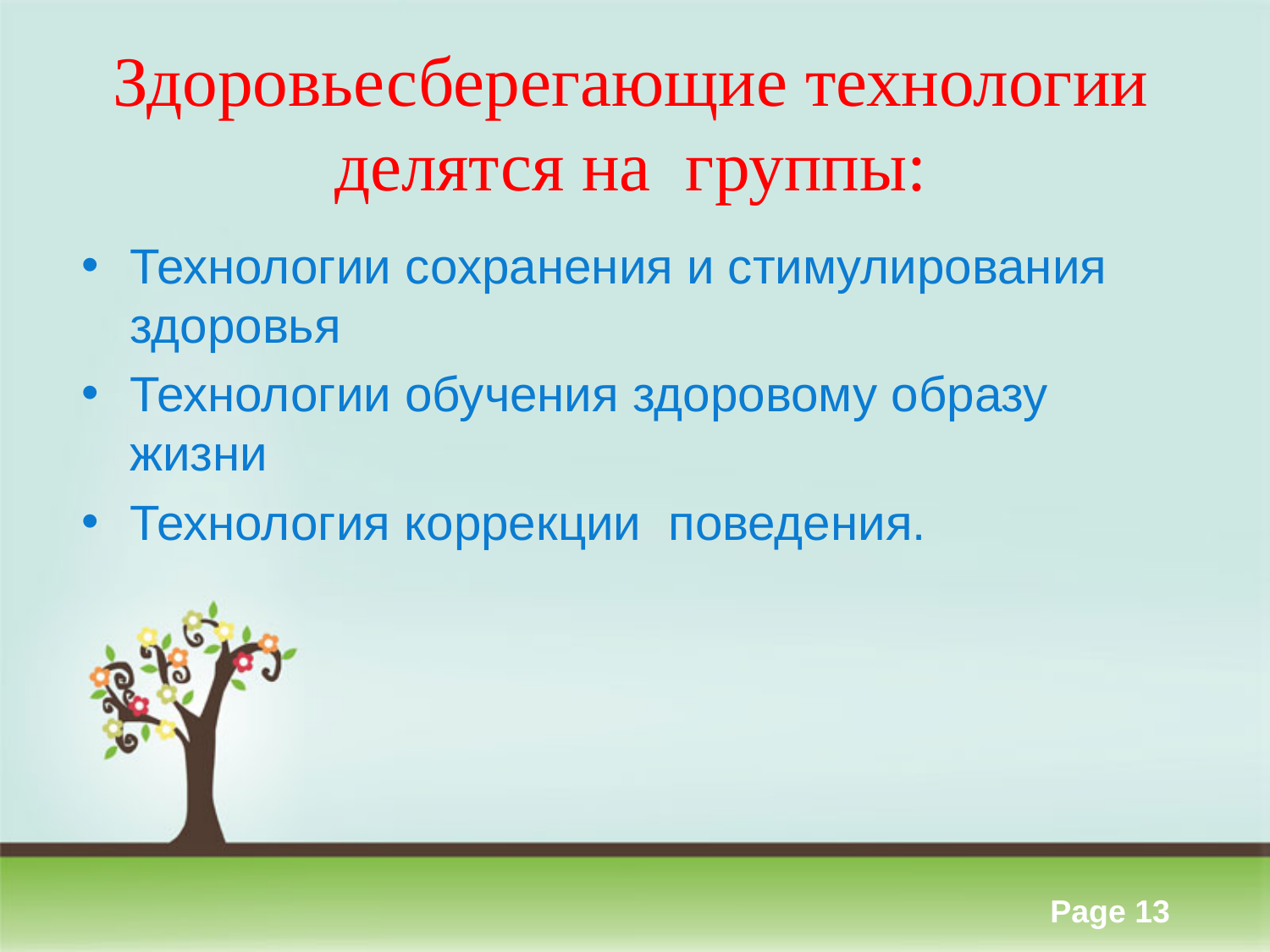

# Здоровьесберегающие технологии делятся на  группы:
Технологии сохранения и стимулирования  здоровья
Технологии обучения здоровому образу жизни
Технология коррекции  поведения.